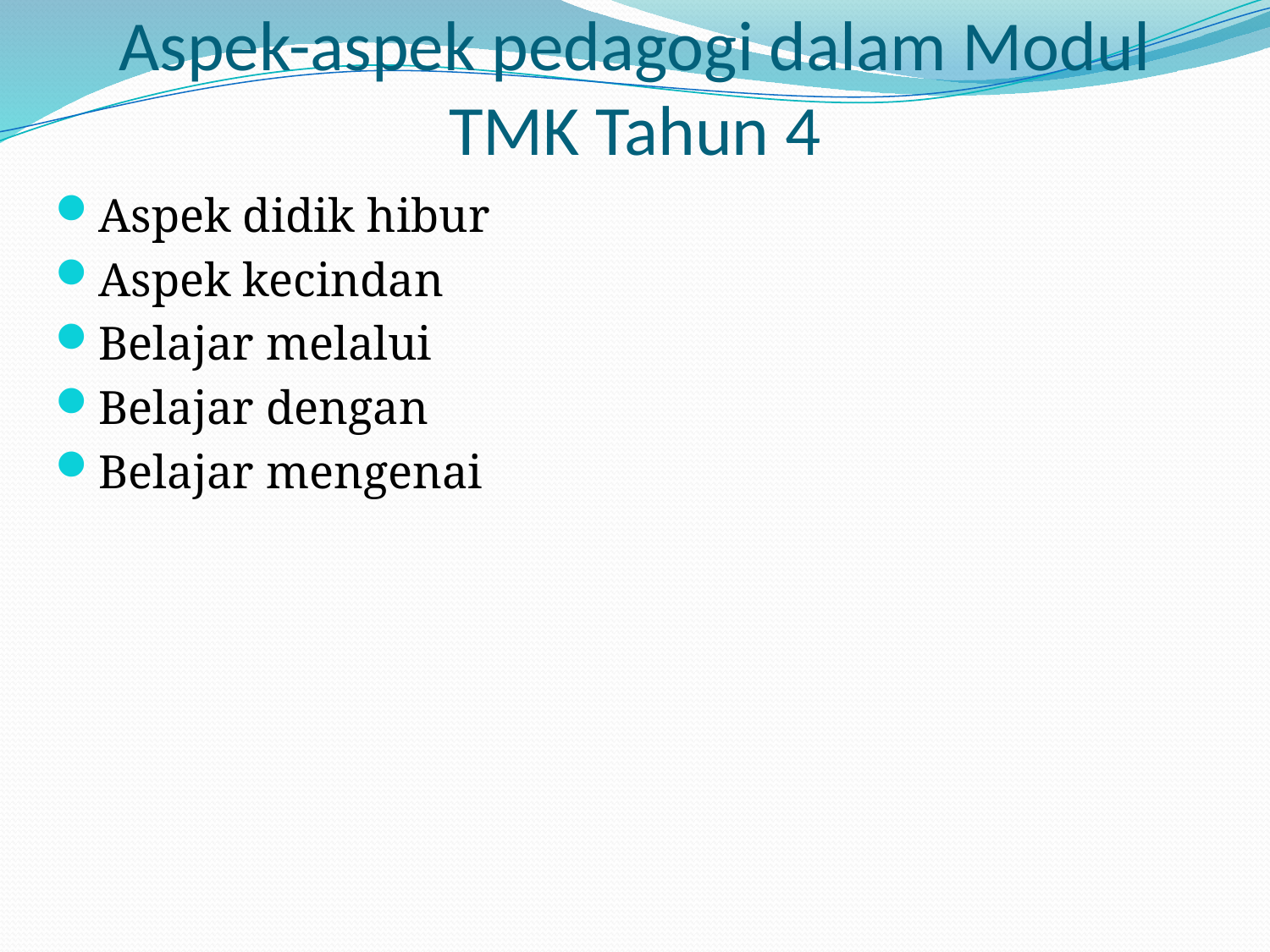

# Aspek-aspek pedagogi dalam Modul TMK Tahun 4
Aspek didik hibur
Aspek kecindan
Belajar melalui
Belajar dengan
Belajar mengenai